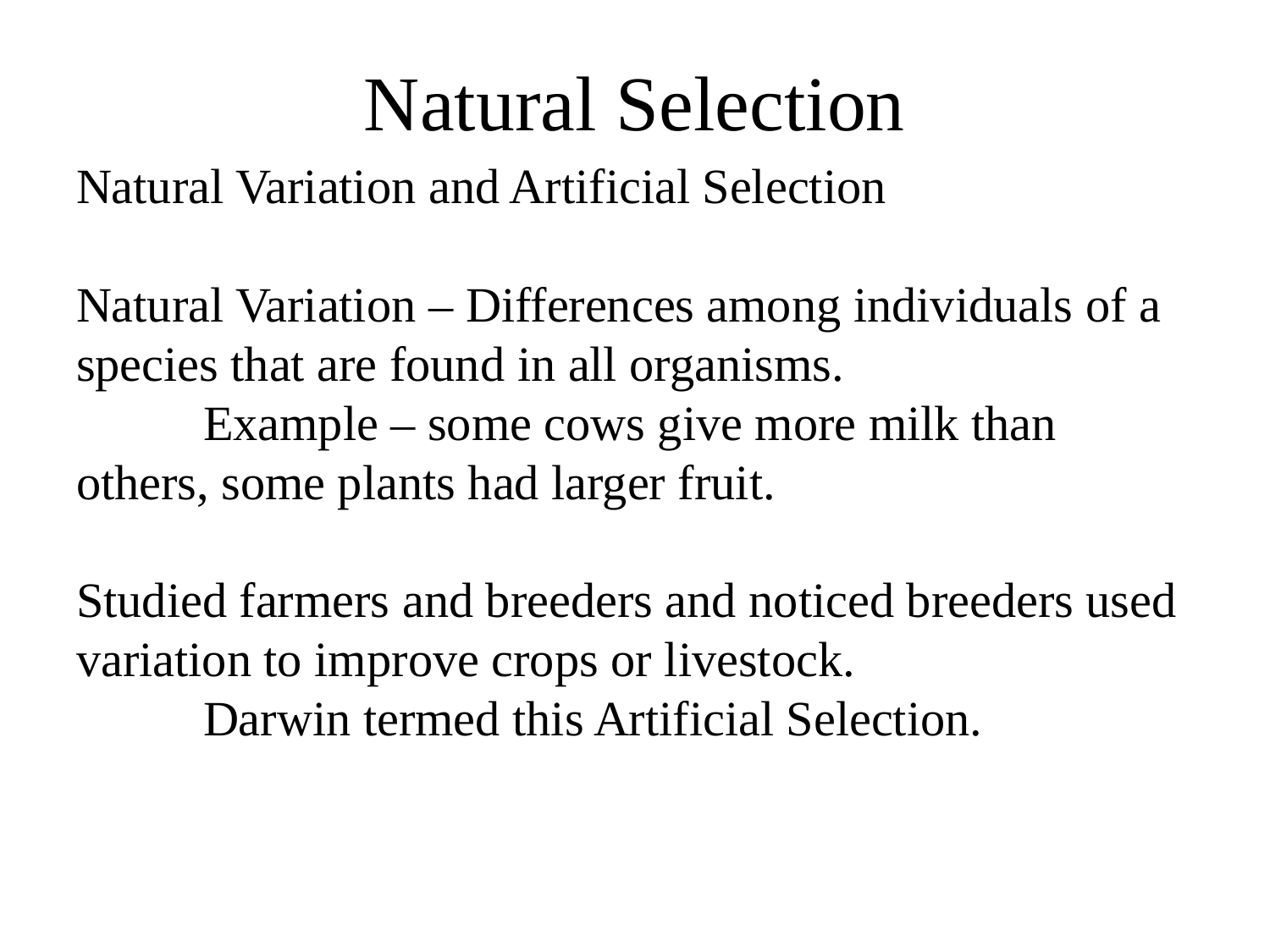

# Natural Selection
Natural Variation and Artificial Selection

Natural Variation – Differences among individuals of a species that are found in all organisms.
	Example – some cows give more milk than 	others, some plants had larger fruit.

Studied farmers and breeders and noticed breeders used variation to improve crops or livestock.
	Darwin termed this Artificial Selection.